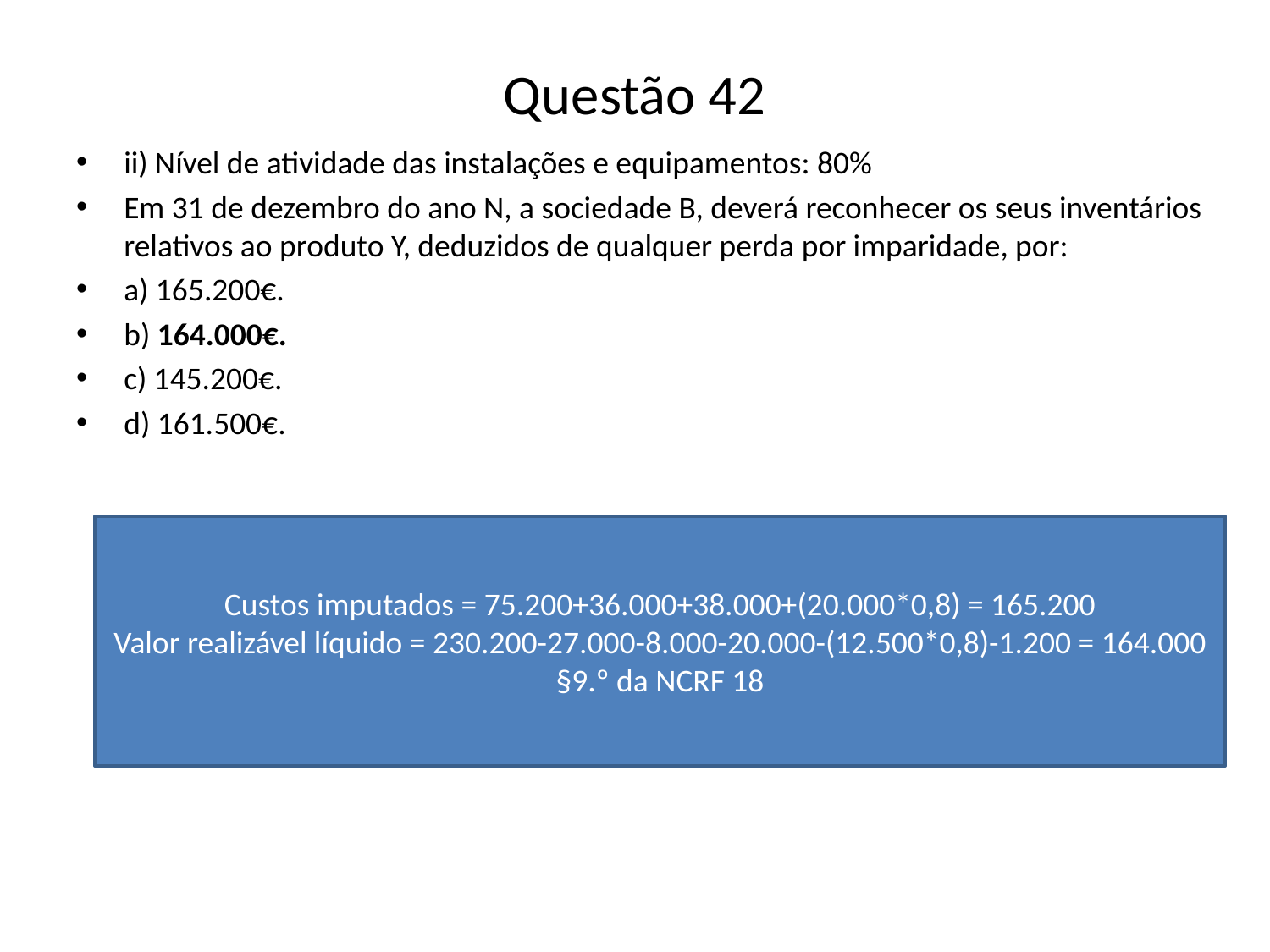

# Questão 42
ii) Nível de atividade das instalações e equipamentos: 80%
Em 31 de dezembro do ano N, a sociedade B, deverá reconhecer os seus inventários relativos ao produto Y, deduzidos de qualquer perda por imparidade, por:
a) 165.200€.
b) 164.000€.
c) 145.200€.
d) 161.500€.

Custos imputados = 75.200+36.000+38.000+(20.000*0,8) = 165.200
Valor realizável líquido = 230.200-27.000-8.000-20.000-(12.500*0,8)-1.200 = 164.000
§9.º da NCRF 18